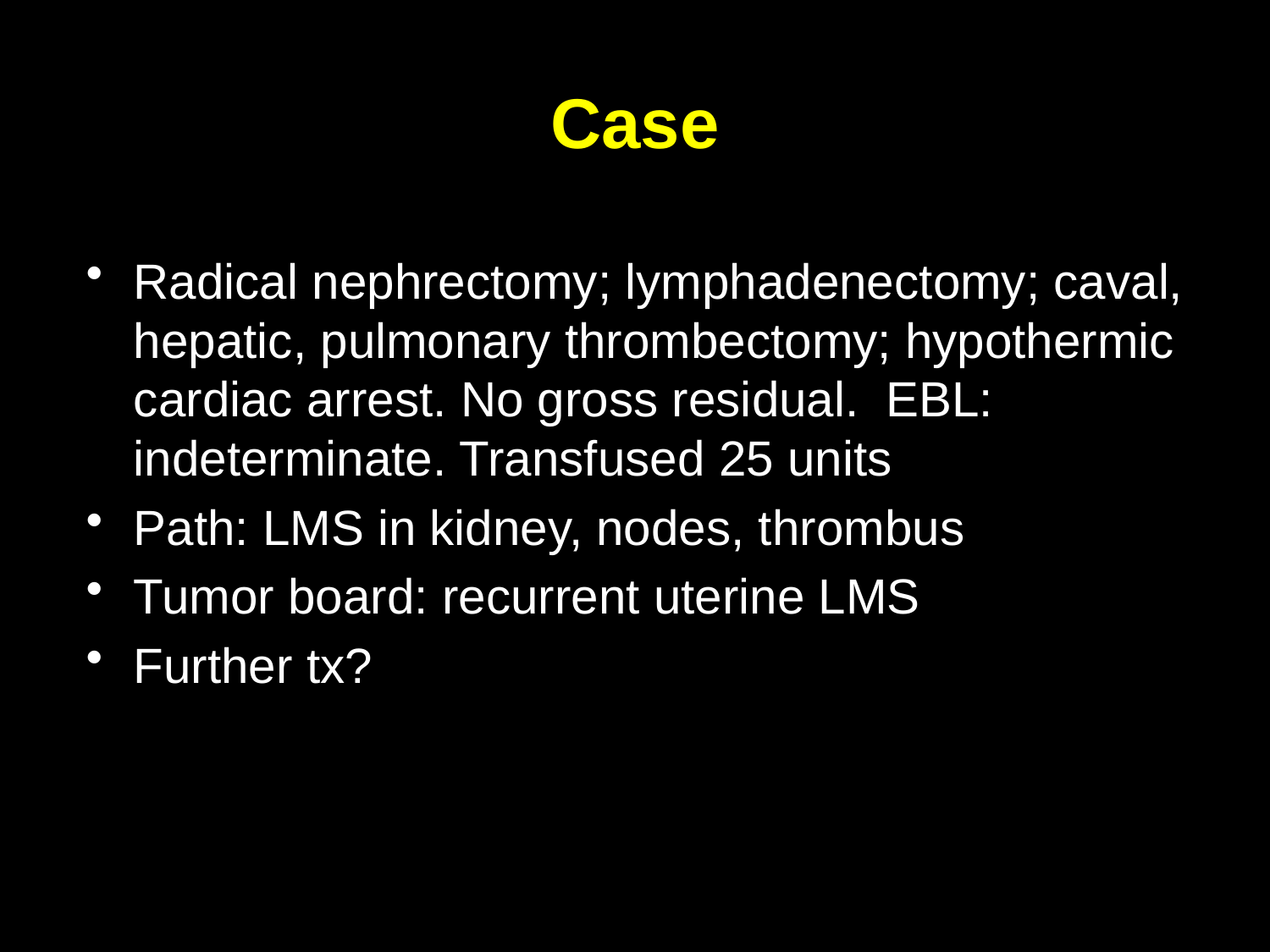

# Case
Radical nephrectomy; lymphadenectomy; caval, hepatic, pulmonary thrombectomy; hypothermic cardiac arrest. No gross residual.  EBL: indeterminate. Transfused 25 units
Path: LMS in kidney, nodes, thrombus
Tumor board: recurrent uterine LMS
Further tx?